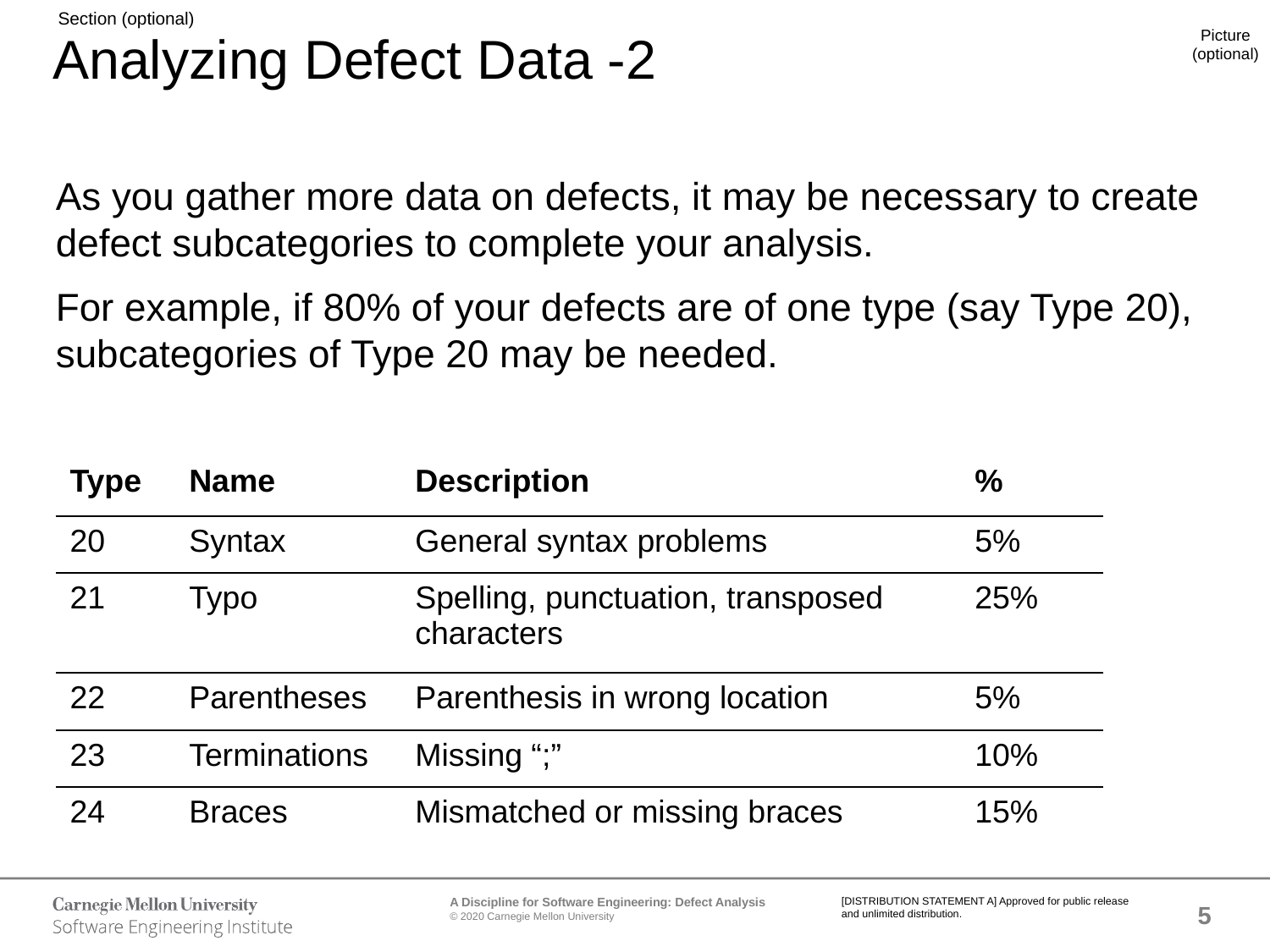

# Analyzing Defect Data -2
As you gather more data on defects, it may be necessary to create defect subcategories to complete your analysis.
For example, if 80% of your defects are of one type (say Type 20), subcategories of Type 20 may be needed.

| Type | Name | Description | % |
| --- | --- | --- | --- |
| 20 | Syntax | General syntax problems | 5% |
| 21 | Typo | Spelling, punctuation, transposed characters | 25% |
| 22 | Parentheses | Parenthesis in wrong location | 5% |
| 23 | Terminations | Missing “;” | 10% |
| 24 | Braces | Mismatched or missing braces | 15% |